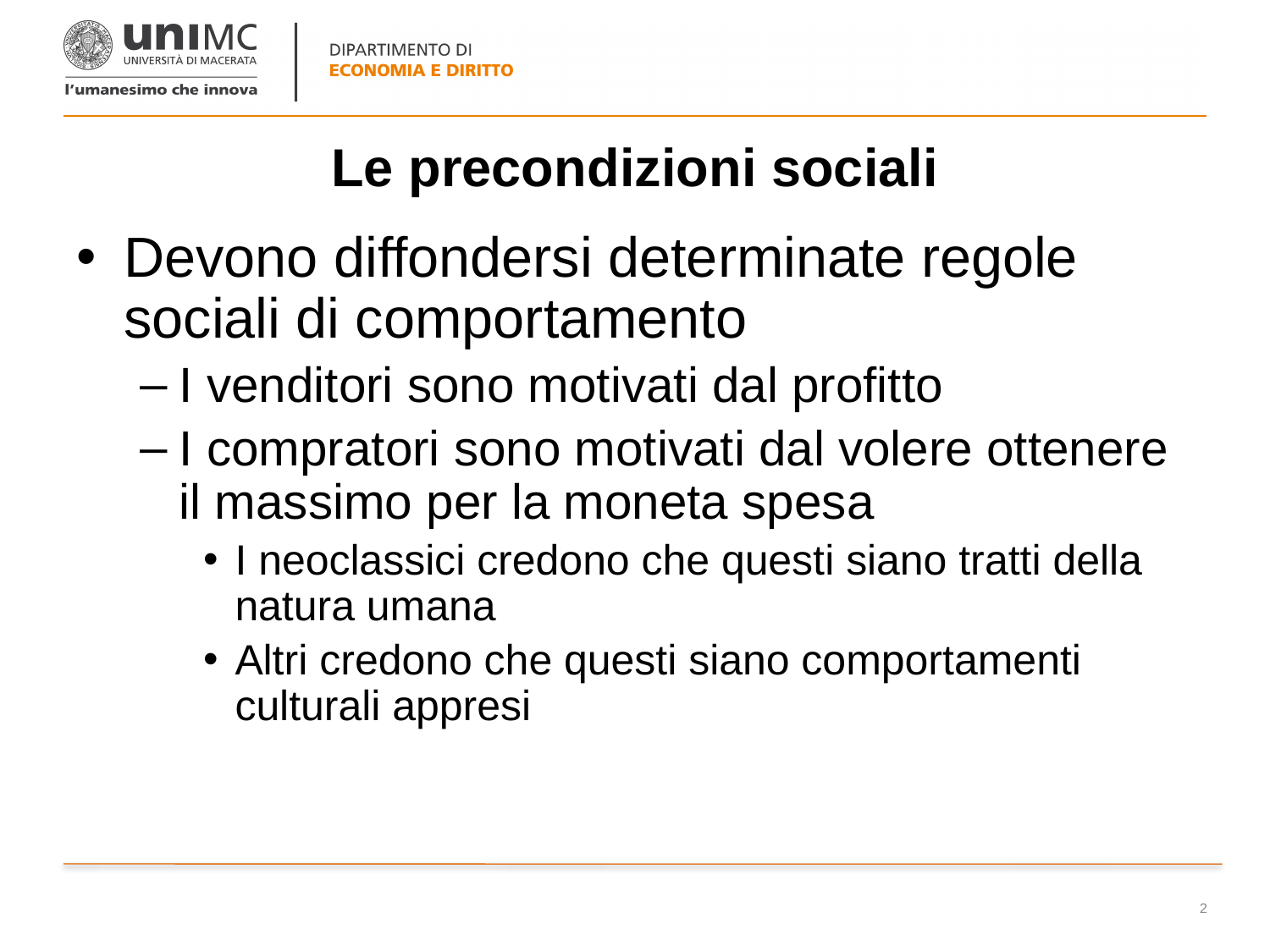

# Le precondizioni sociali
Devono diffondersi determinate regole sociali di comportamento
I venditori sono motivati dal profitto
I compratori sono motivati dal volere ottenere il massimo per la moneta spesa
I neoclassici credono che questi siano tratti della natura umana
Altri credono che questi siano comportamenti culturali appresi
2